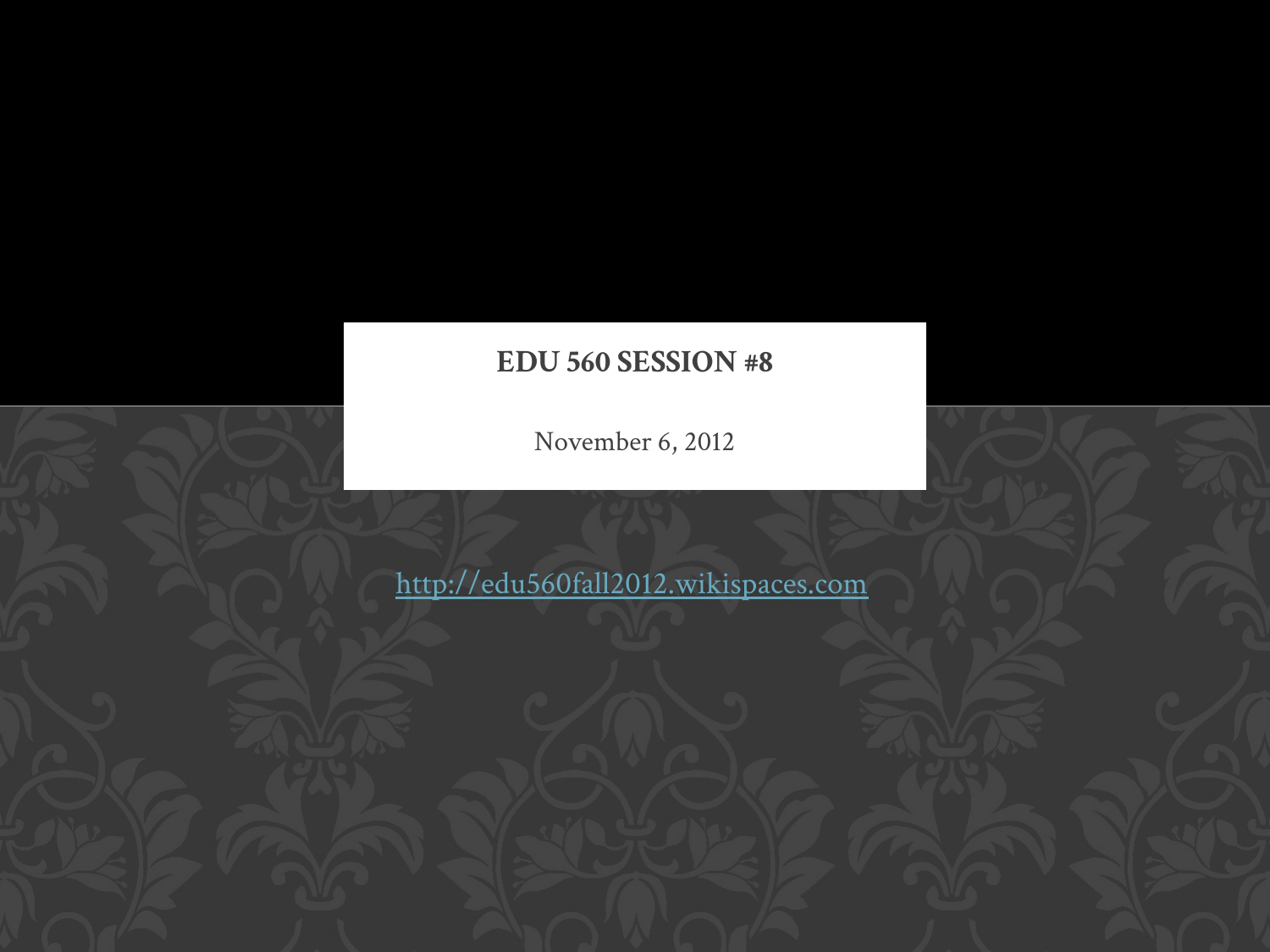

# Edu 560 Session #8
November 6, 2012
http://edu560fall2012.wikispaces.com